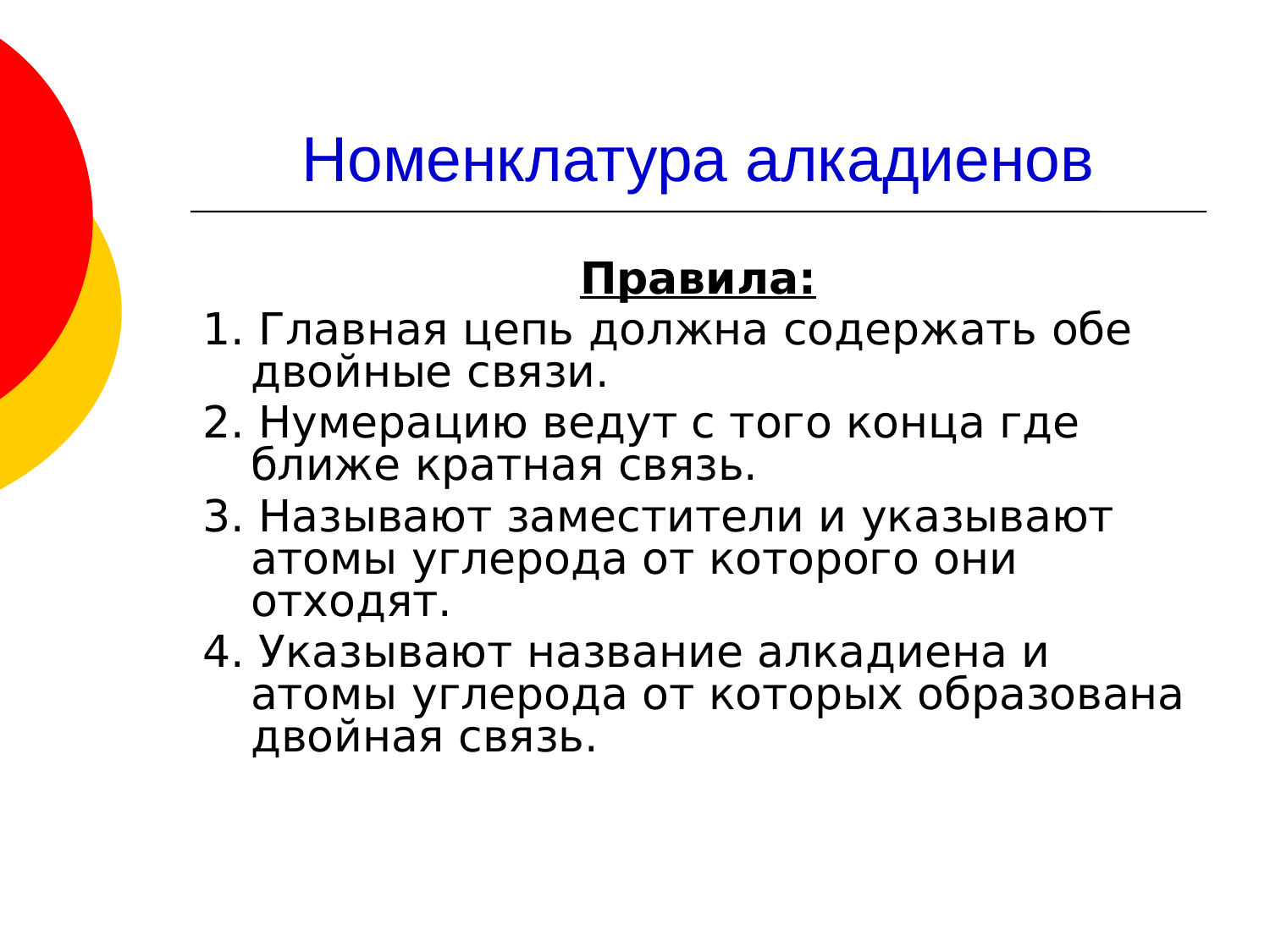

# Номенклатура алкадиенов
Правила:
1. Главная цепь должна содержать обе двойные связи.
2. Нумерацию ведут с того конца где ближе кратная связь.
3. Называют заместители и указывают атомы углерода от которого они отходят.
4. Указывают название алкадиена и атомы углерода от которых образована двойная связь.